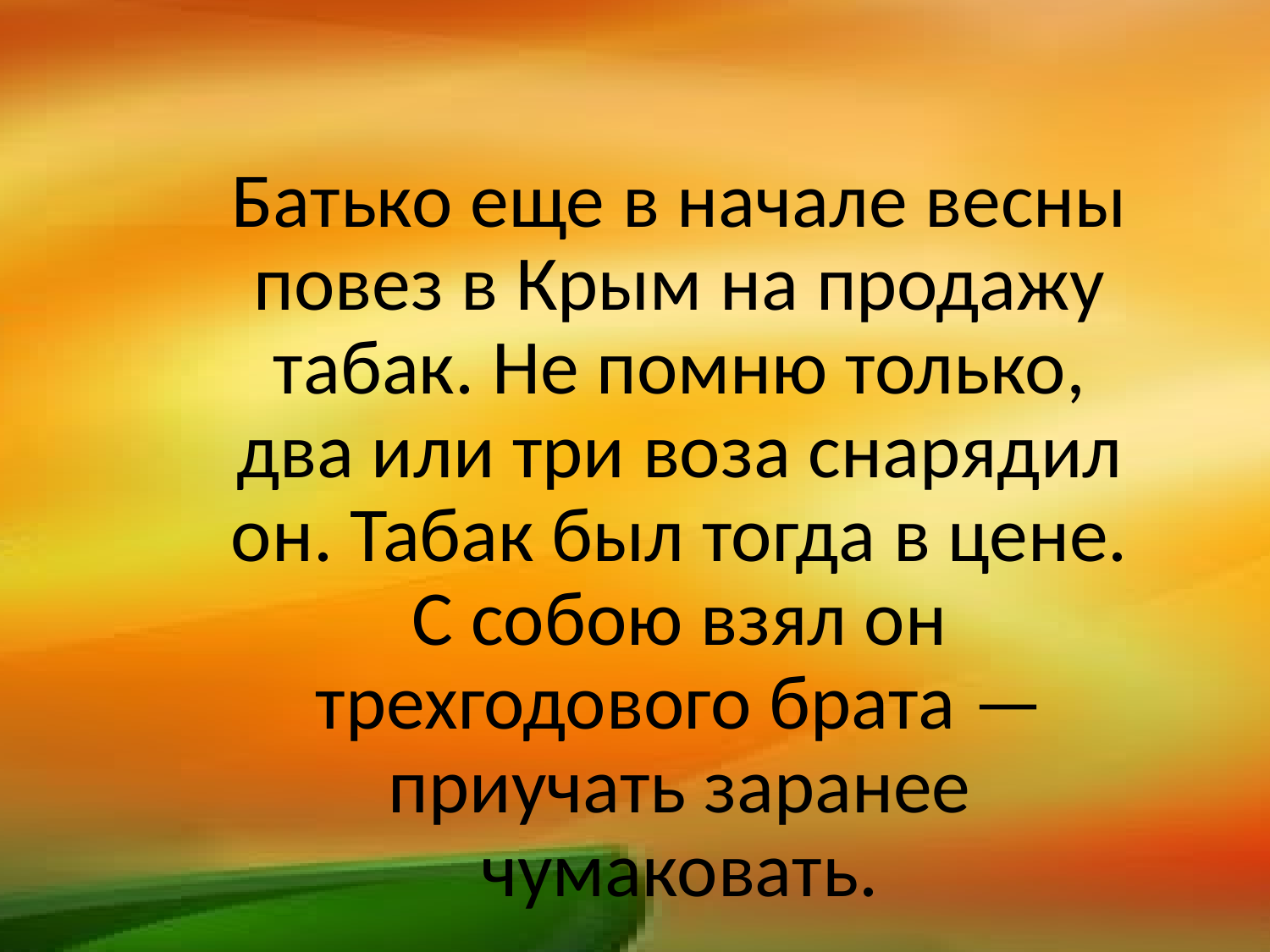

Батько еще в начале весны повез в Крым на продажу табак. Не помню только, два или три воза снарядил он. Табак был тогда в цене. С собою взял он трехгодового брата — приучать заранее чумаковать.